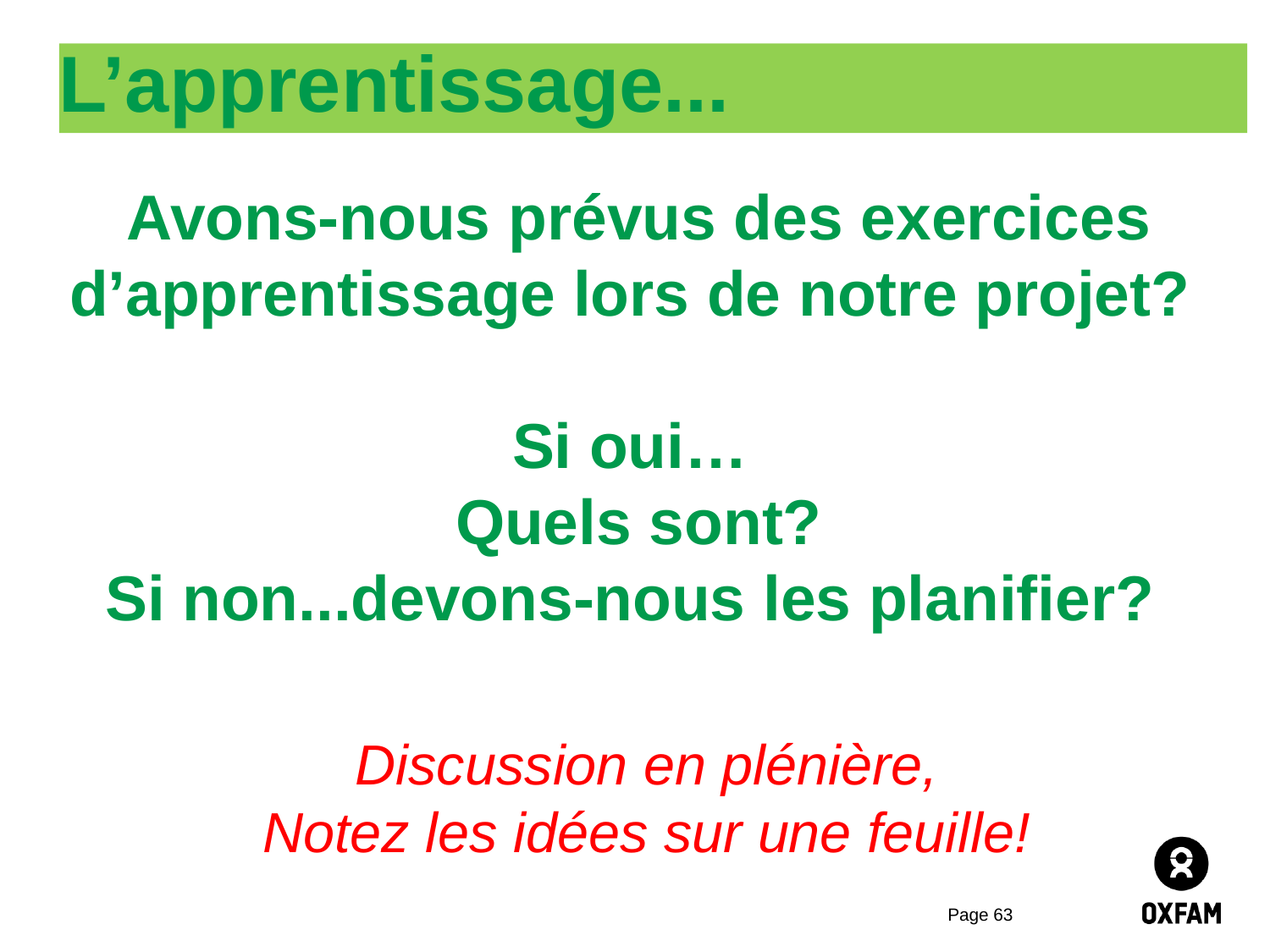

L’apprentissage...
# Avons-nous prévus des exercices d’apprentissage lors de notre projet? Si oui… Quels sont? Si non...devons-nous les planifier? Discussion en plénière, Notez les idées sur une feuille!
Page 63